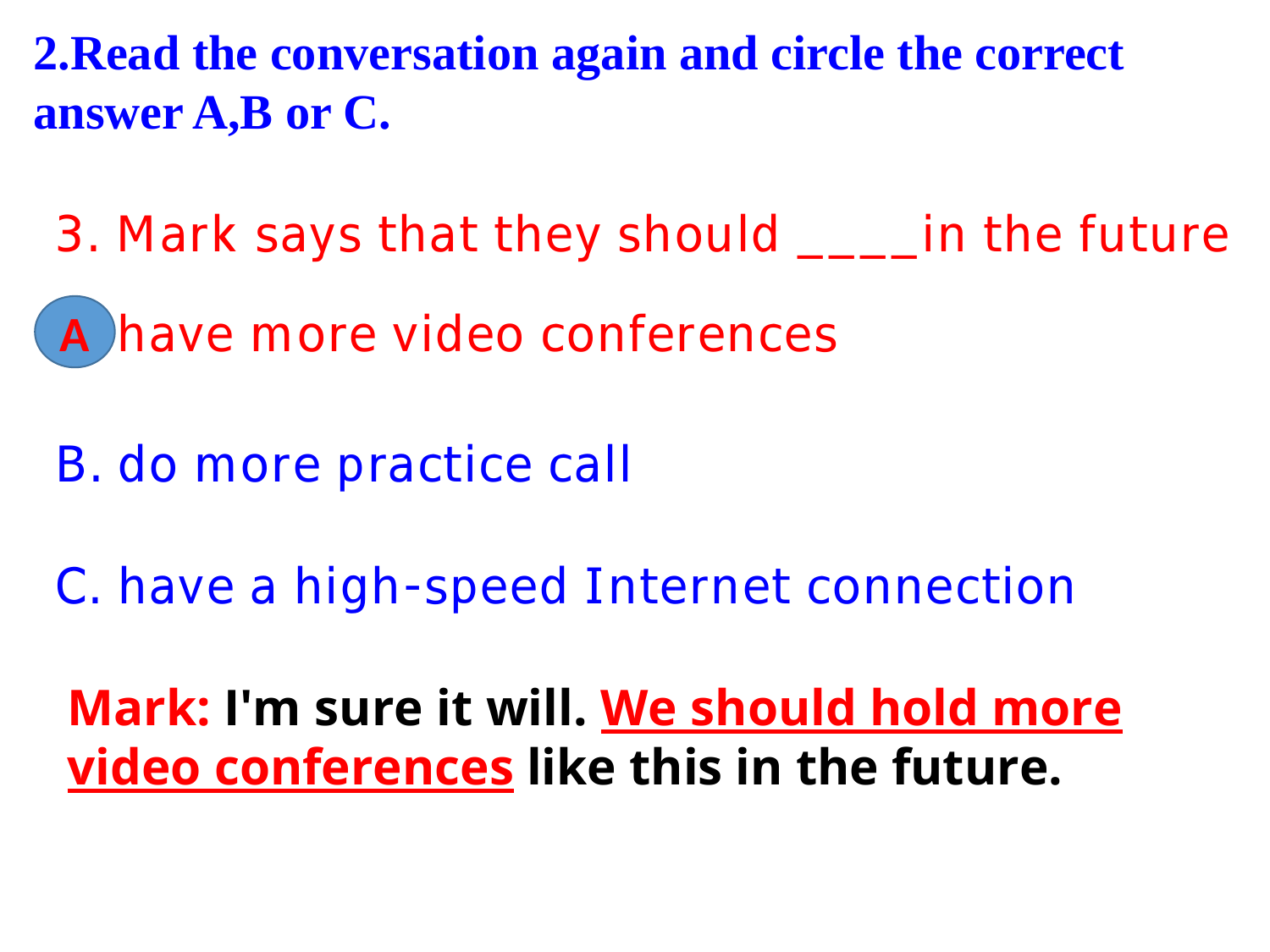

2.Read the conversation again and circle the correct answer A,B or C.
   3. Mark says that they should ____in the future
   A. have more video conferences
   A. have more video conferences
A
   B. do more practice call
   C. have a high-speed Internet connection
Mark: I'm sure it will. We should hold more video conferences like this in the future.